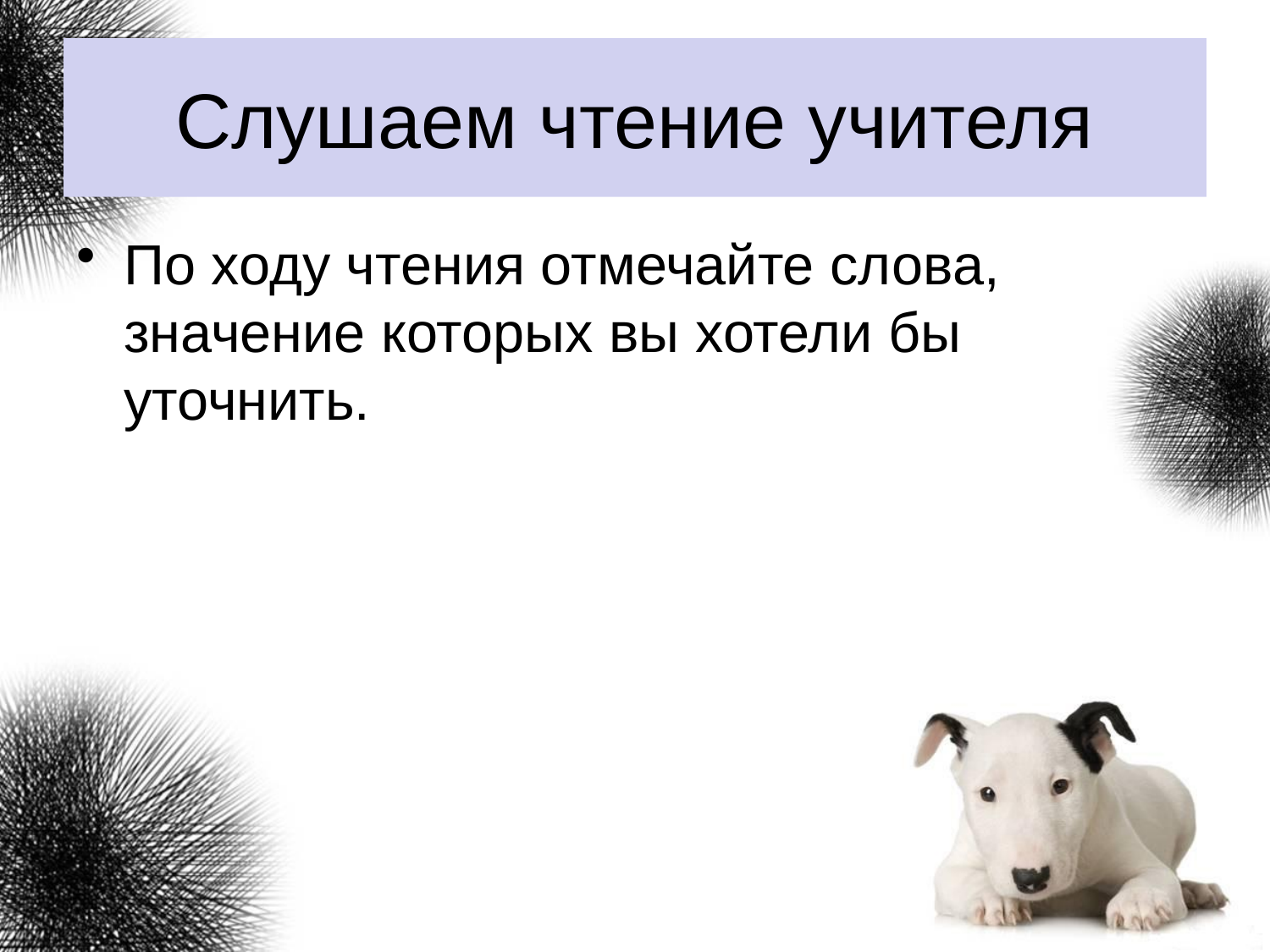

# Слушаем чтение учителя
По ходу чтения отмечайте слова, значение которых вы хотели бы уточнить.